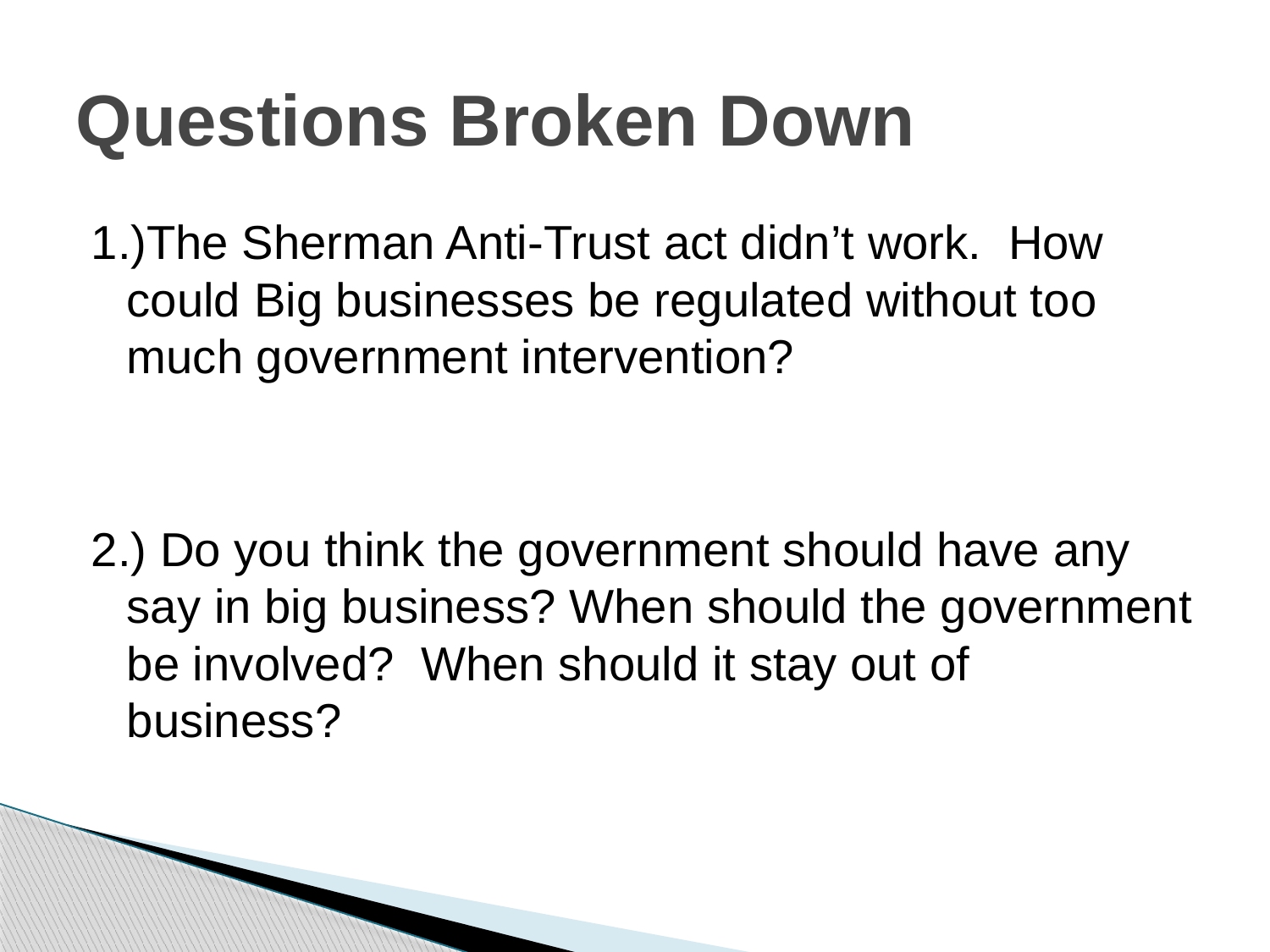

# Questions Broken Down
1.)The Sherman Anti-Trust act didn’t work.  How could Big businesses be regulated without too much government intervention?

2.) Do you think the government should have any say in big business? When should the government be involved?  When should it stay out of business?